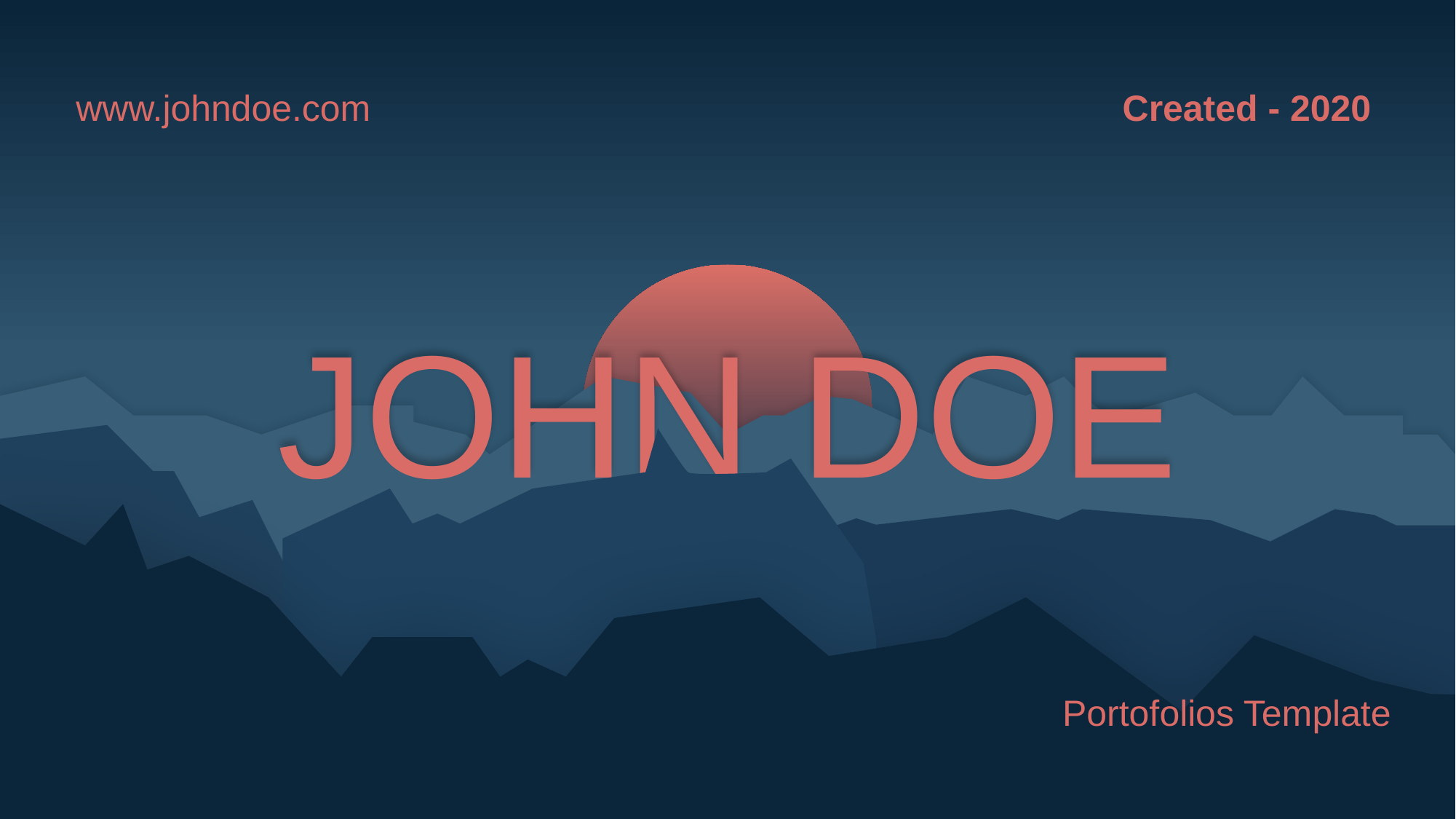

www.johndoe.com
Created - 2020
JOHN DOE

Portofolios Template